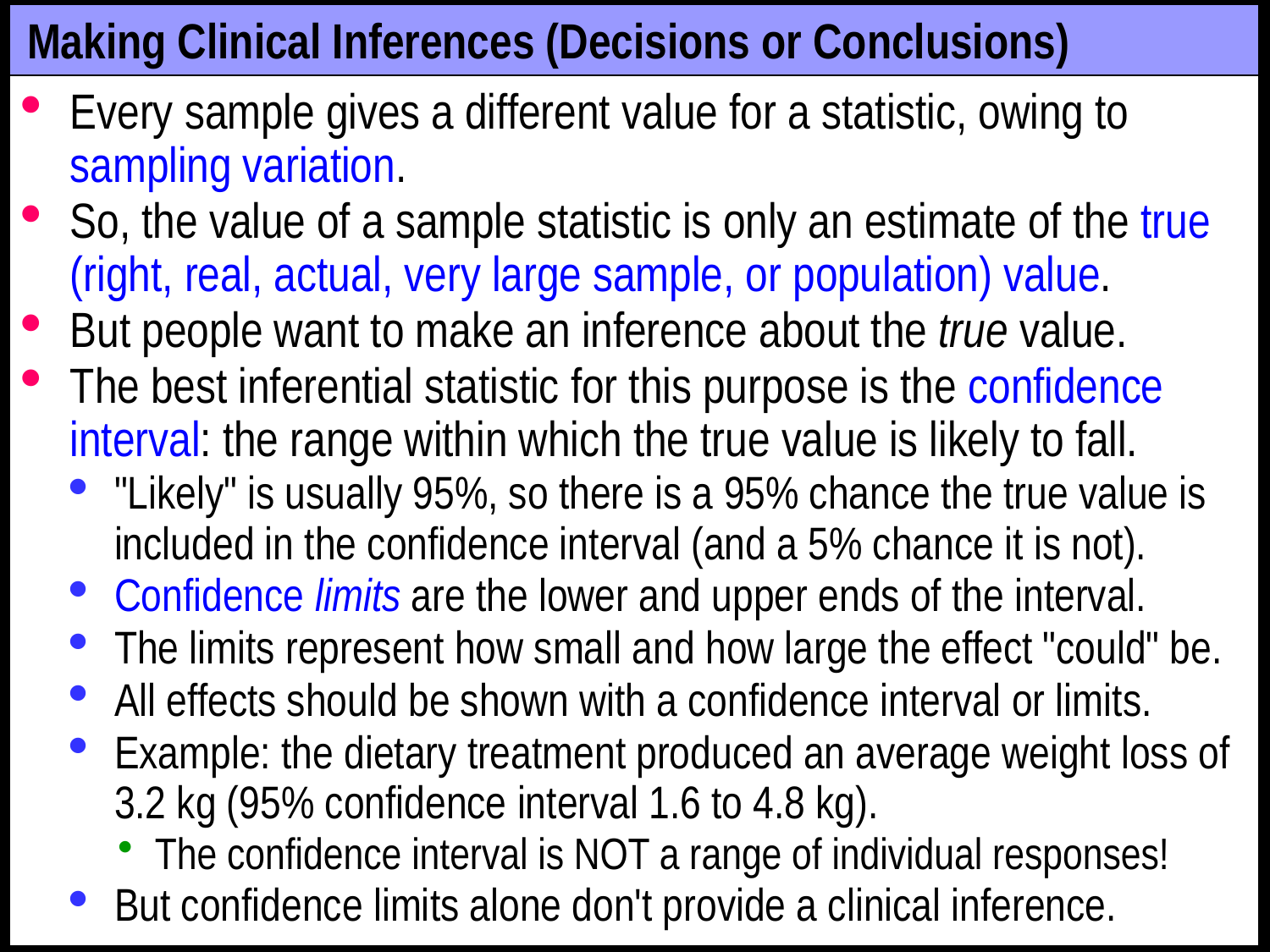

# Making Clinical Inferences (Decisions or Conclusions) c
Every sample gives a different value for a statistic, owing to sampling variation.
So, the value of a sample statistic is only an estimate of the true (right, real, actual, very large sample, or population) value.
But people want to make an inference about the true value.
The best inferential statistic for this purpose is the confidence interval: the range within which the true value is likely to fall.
"Likely" is usually 95%, so there is a 95% chance the true value is included in the confidence interval (and a 5% chance it is not).
Confidence limits are the lower and upper ends of the interval.
The limits represent how small and how large the effect "could" be.
All effects should be shown with a confidence interval or limits.
Example: the dietary treatment produced an average weight loss of 3.2 kg (95% confidence interval 1.6 to 4.8 kg).
The confidence interval is NOT a range of individual responses!
But confidence limits alone don't provide a clinical inference.